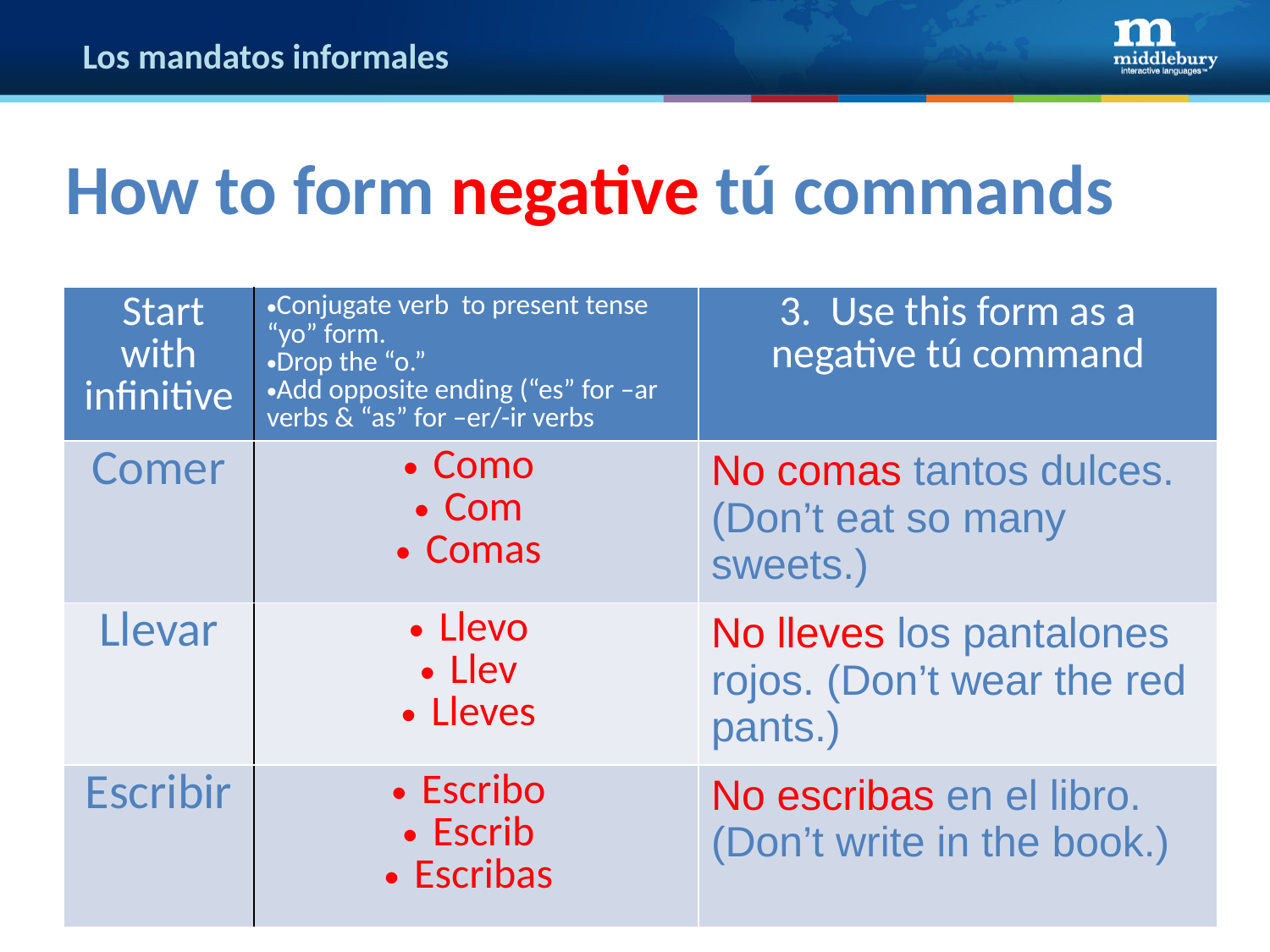

# Los mandatos informales
How to form negative tú commands
| Start with infinitive | Conjugate verb to present tense “yo” form. Drop the “o.” Add opposite ending (“es” for –ar verbs & “as” for –er/-ir verbs | 3. Use this form as a negative tú command |
| --- | --- | --- |
| Comer | Como Com Comas | No comas tantos dulces. (Don’t eat so many sweets.) |
| Llevar | Llevo Llev Lleves | No lleves los pantalones rojos. (Don’t wear the red pants.) |
| Escribir | Escribo Escrib Escribas | No escribas en el libro. (Don’t write in the book.) |